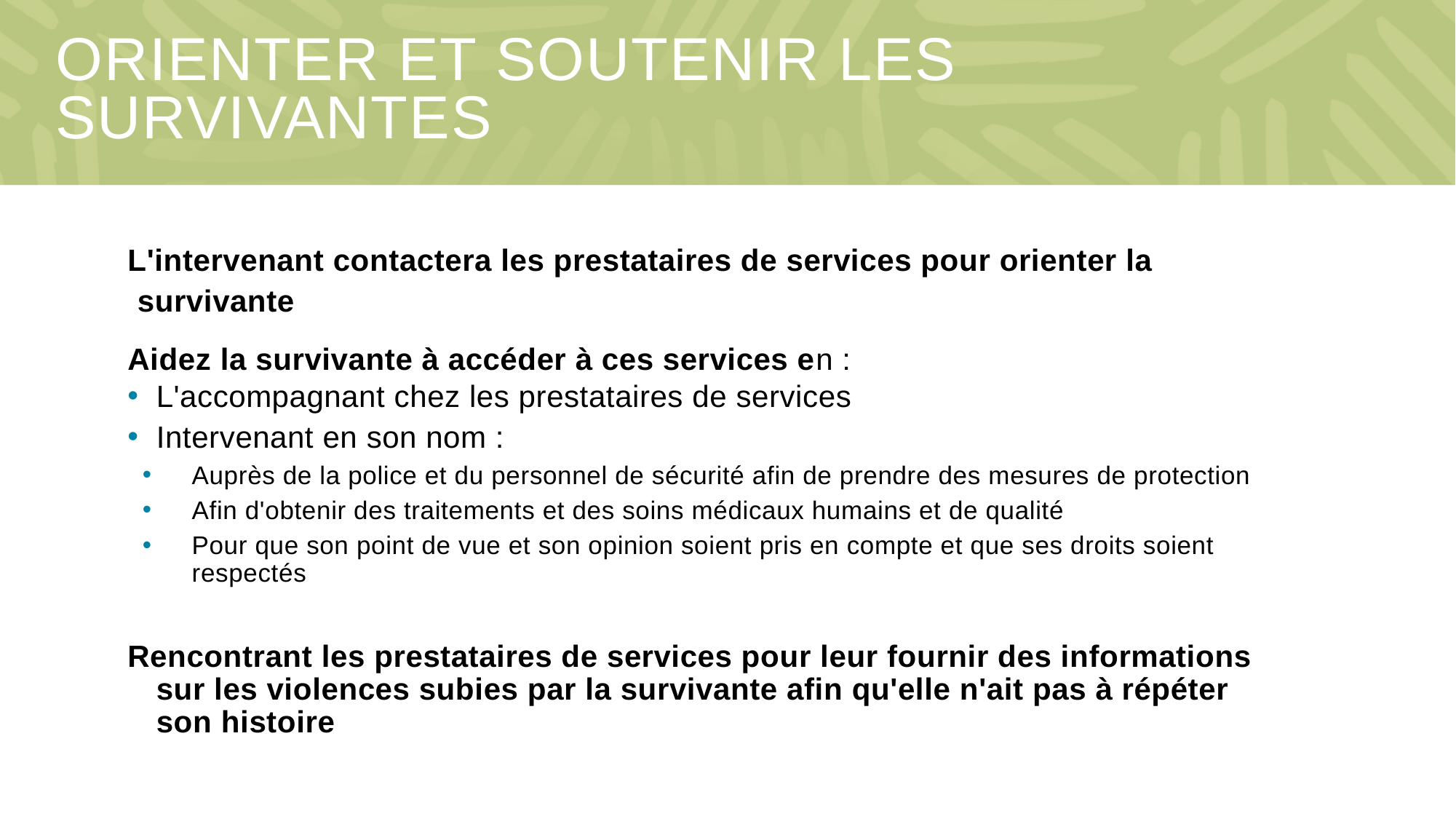

# Orienter et soutenir les survivantes
L'intervenant contactera les prestataires de services pour orienter la survivante
Aidez la survivante à accéder à ces services en :
L'accompagnant chez les prestataires de services
Intervenant en son nom :
Auprès de la police et du personnel de sécurité afin de prendre des mesures de protection
Afin d'obtenir des traitements et des soins médicaux humains et de qualité
Pour que son point de vue et son opinion soient pris en compte et que ses droits soient respectés

Rencontrant les prestataires de services pour leur fournir des informations sur les violences subies par la survivante afin qu'elle n'ait pas à répéter son histoire